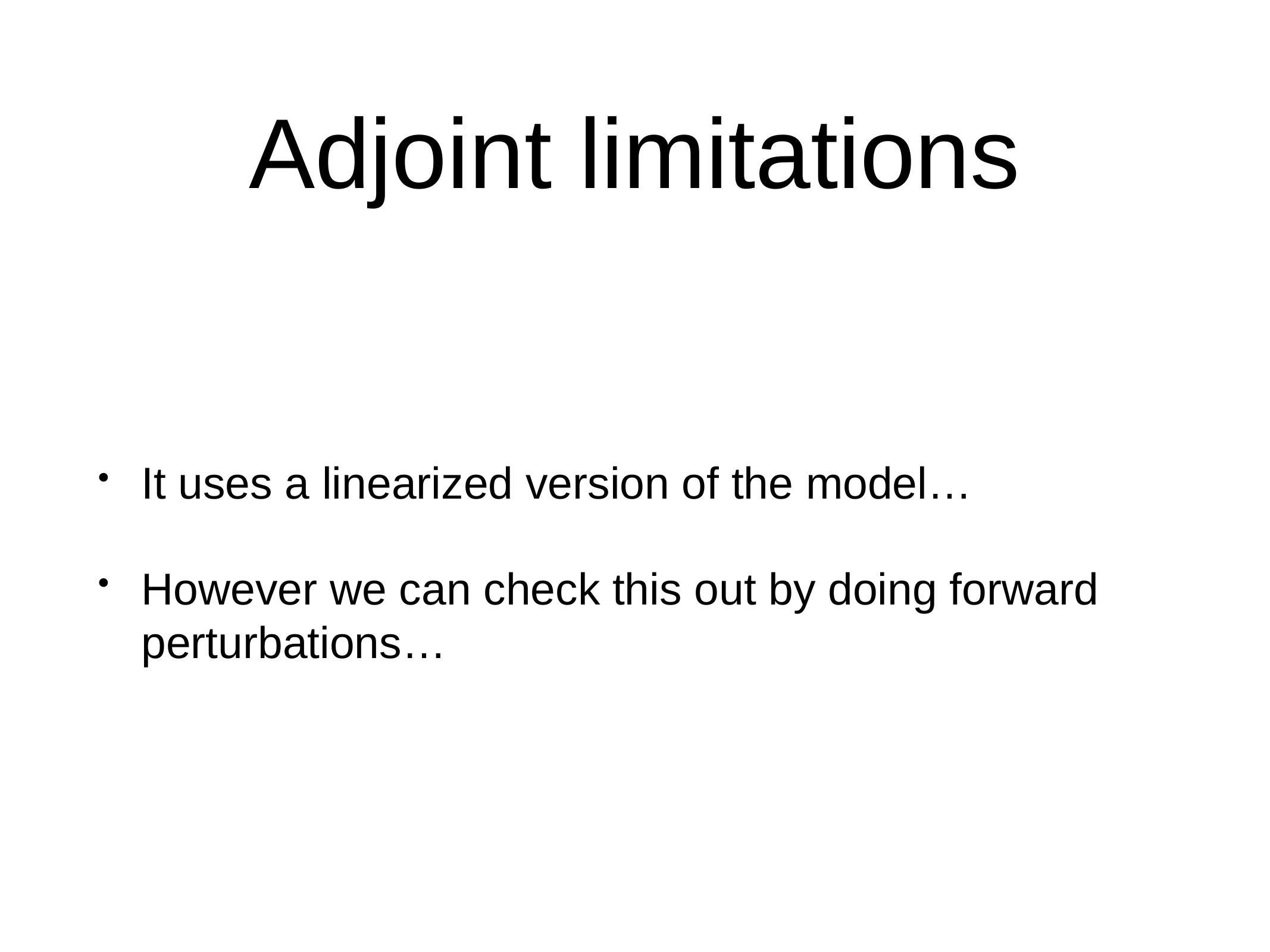

# Adjoint limitations
It uses a linearized version of the model…
However we can check this out by doing forward perturbations…